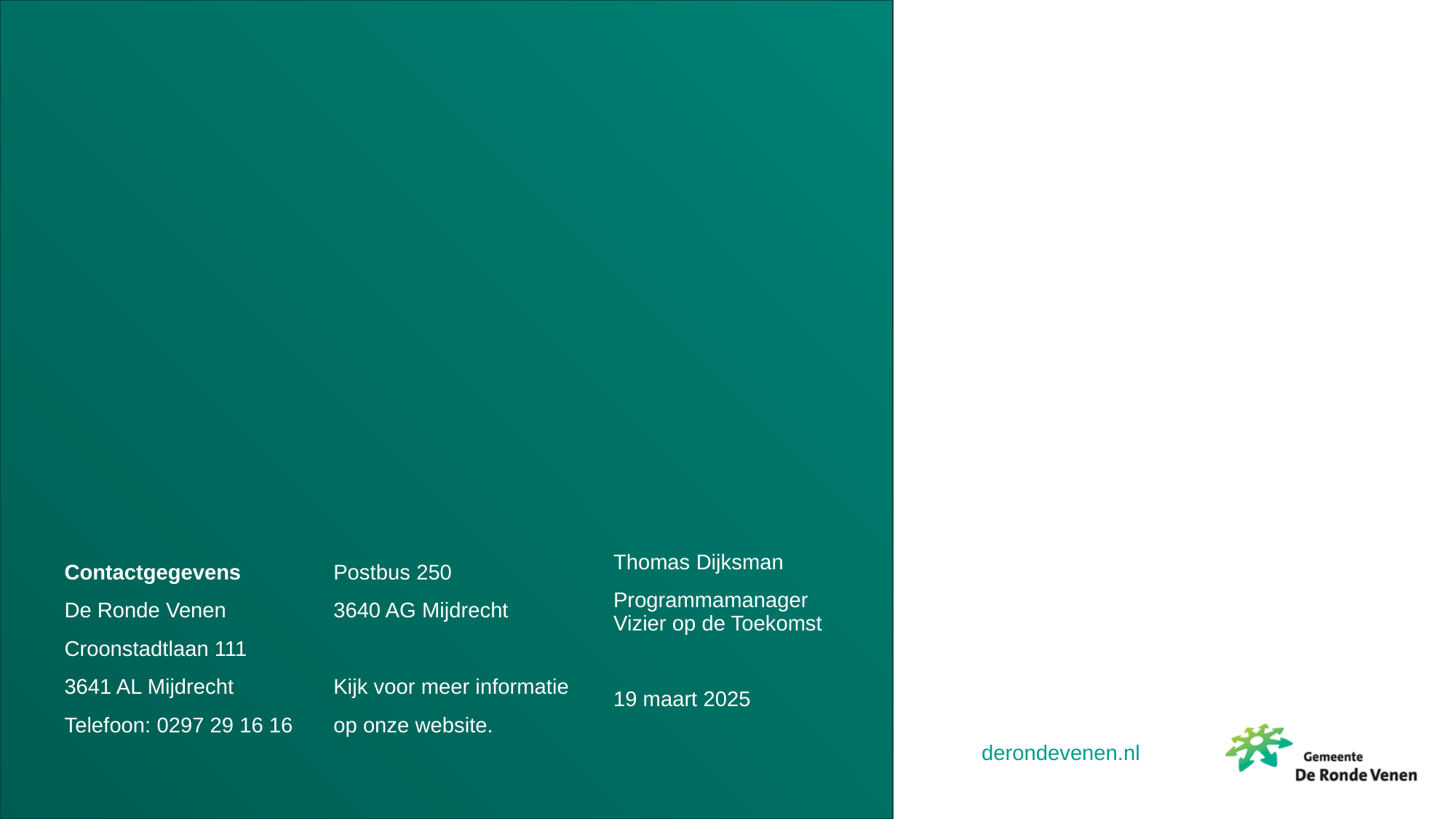

#

Thomas Dijksman
Programmamanager Vizier op de Toekomst

19 maart 2025